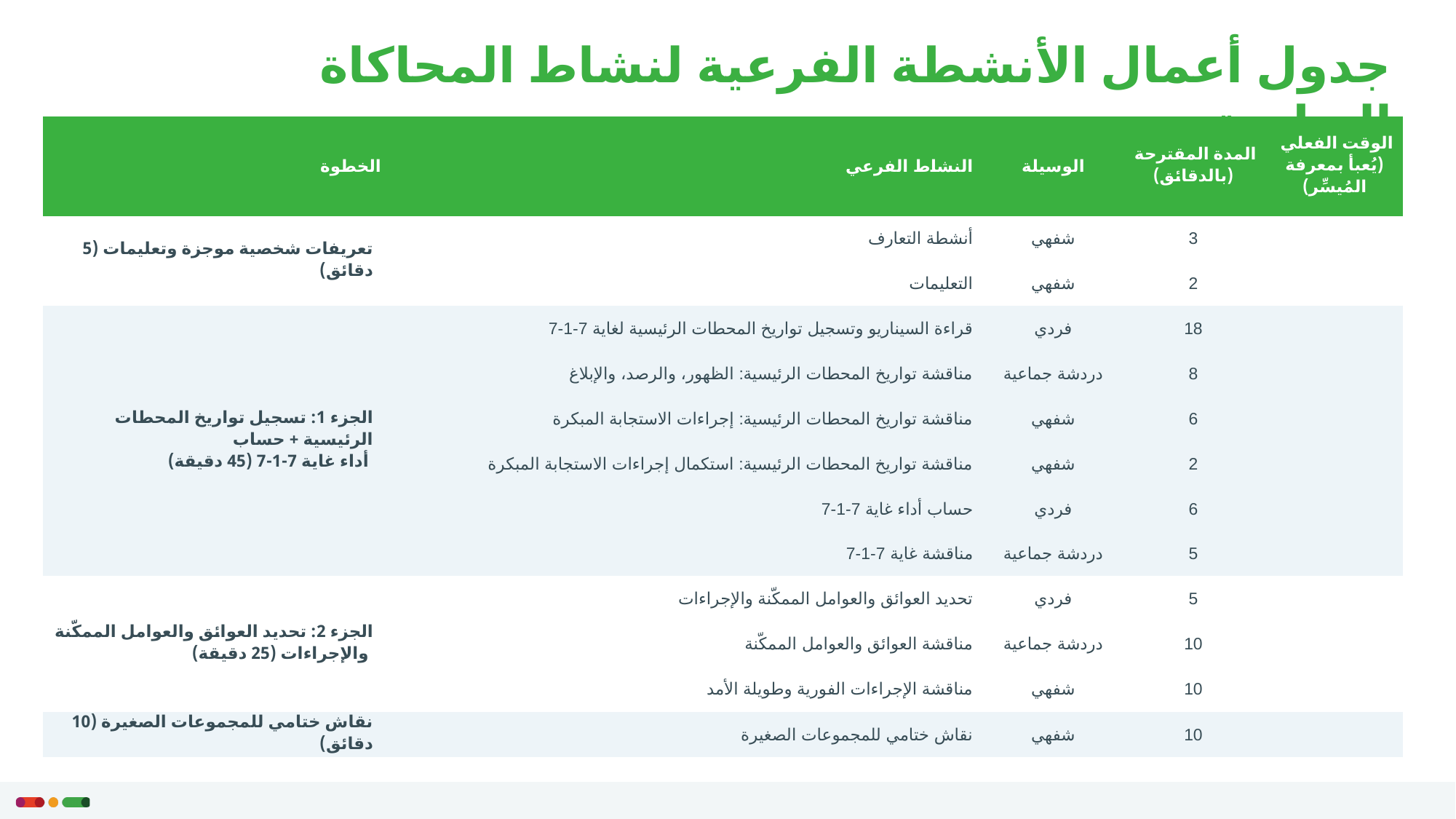

# جدول أعمال الأنشطة الفرعية لنشاط المحاكاة النظرية
| الخطوة | النشاط الفرعي | الوسيلة | المدة المقترحة (بالدقائق) | الوقت الفعلي (يُعبأ بمعرفة المُيسِّر) |
| --- | --- | --- | --- | --- |
| تعريفات شخصية موجزة وتعليمات (5 دقائق) | أنشطة التعارف | شفهي | 3 |  |
|  | التعليمات | شفهي | 2 |  |
| الجزء 1: تسجيل تواريخ المحطات الرئيسية + حساب أداء غاية 7-1-7 (45 دقيقة) | قراءة السيناريو وتسجيل تواريخ المحطات الرئيسية لغاية 7-1-7 | فردي | 18 |  |
|  | مناقشة تواريخ المحطات الرئيسية: الظهور، والرصد، والإبلاغ | دردشة جماعية | 8 |  |
|  | مناقشة تواريخ المحطات الرئيسية: إجراءات الاستجابة المبكرة | شفهي | 6 |  |
|  | مناقشة تواريخ المحطات الرئيسية: استكمال إجراءات الاستجابة المبكرة | شفهي | 2 |  |
|  | حساب أداء غاية 7-1-7 | فردي | 6 |  |
|  | مناقشة غاية 7-1-7 | دردشة جماعية | 5 |  |
| الجزء 2: تحديد العوائق والعوامل الممكّنة والإجراءات (25 دقيقة) | تحديد العوائق والعوامل الممكّنة والإجراءات | فردي | 5 |  |
|  | مناقشة العوائق والعوامل الممكّنة | دردشة جماعية | 10 |  |
|  | مناقشة الإجراءات الفورية وطويلة الأمد | شفهي | 10 |  |
| نقاش ختامي للمجموعات الصغيرة (10 دقائق) | نقاش ختامي للمجموعات الصغيرة | شفهي | 10 |  |